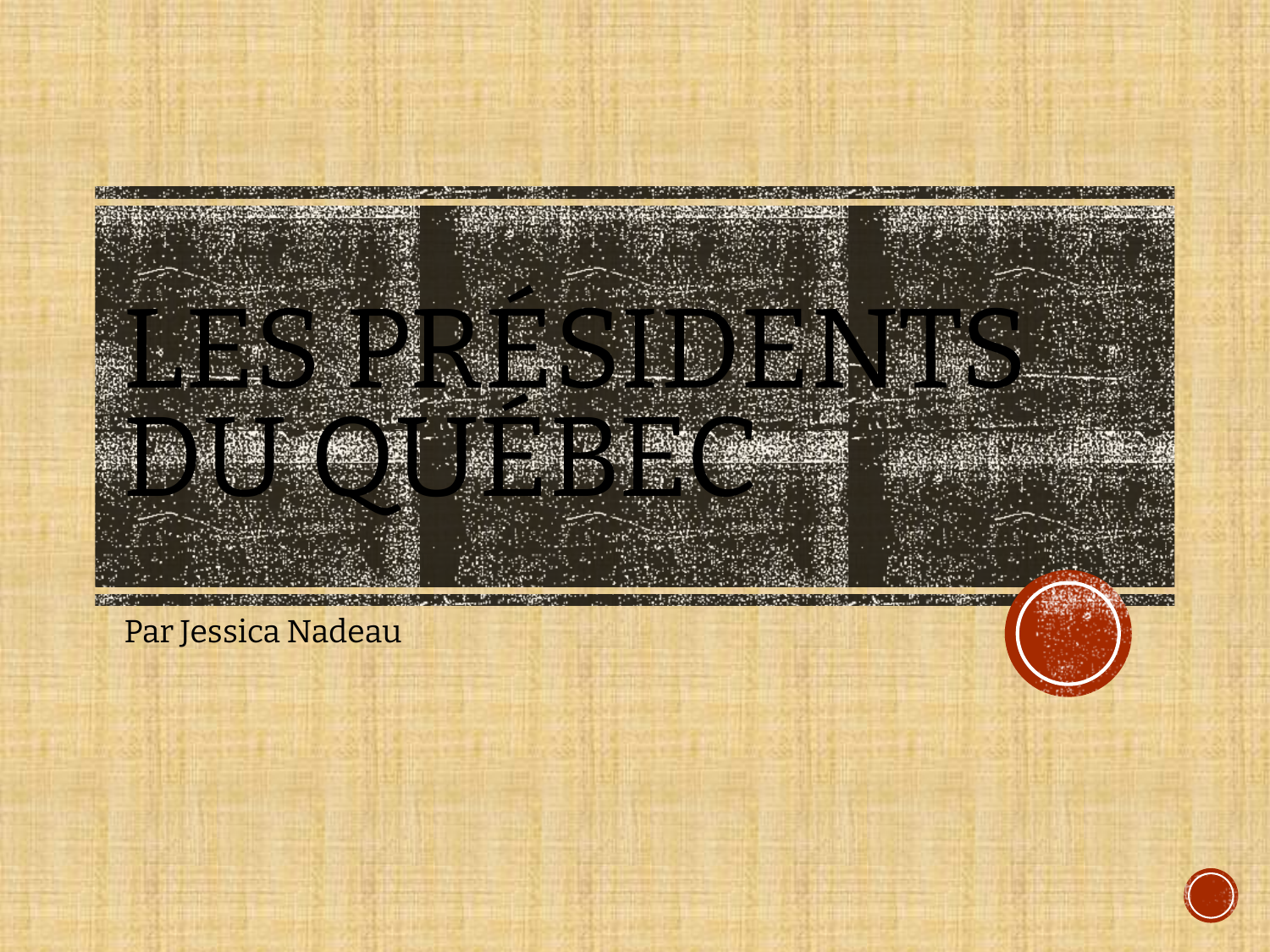

# Les Présidents du Québec
Par Jessica Nadeau